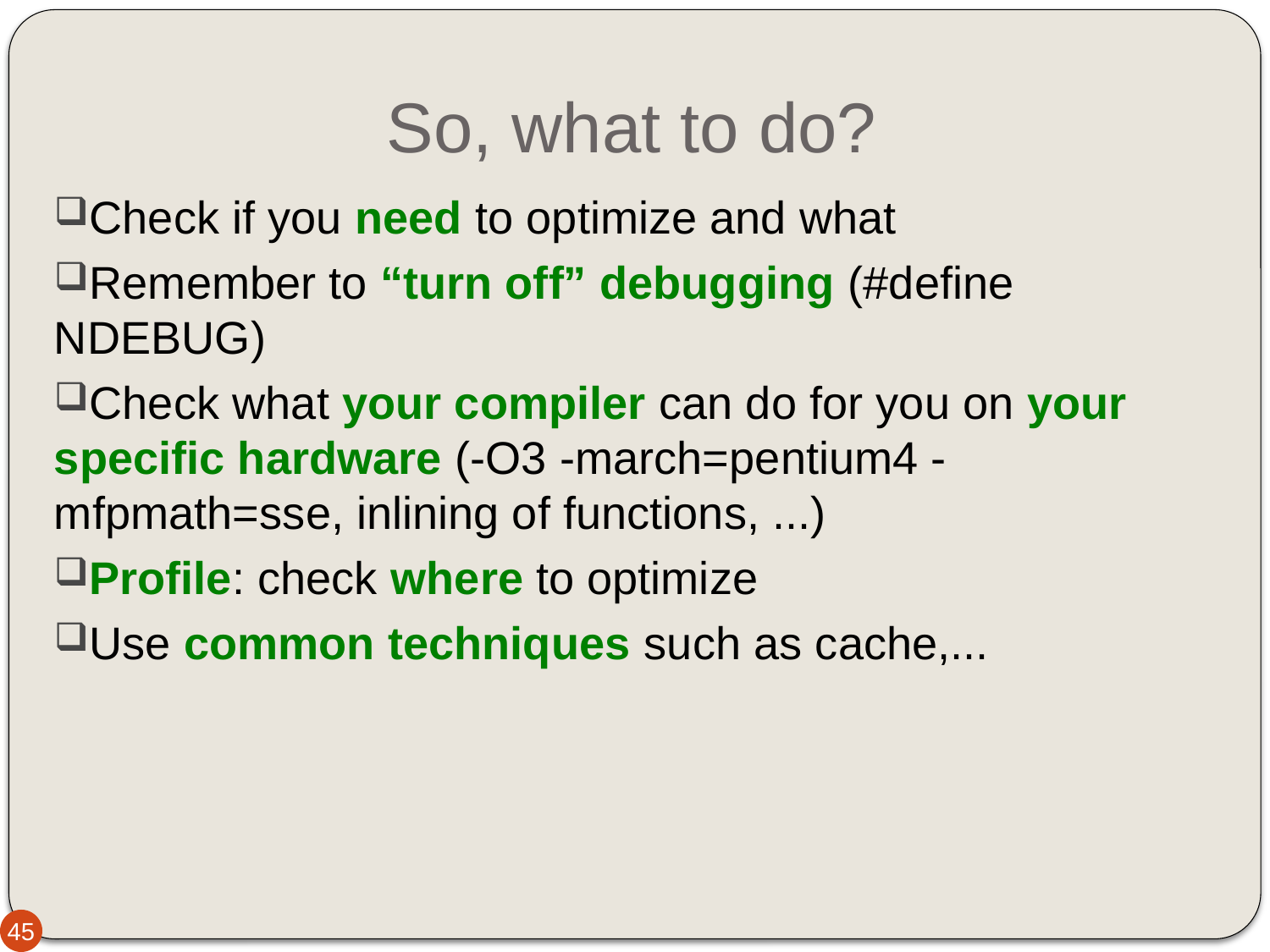

So, what to do?
Check if you need to optimize and what
Remember to “turn off” debugging (#define NDEBUG)
Check what your compiler can do for you on your specific hardware (-O3 -march=pentium4 -mfpmath=sse, inlining of functions, ...)
Profile: check where to optimize
Use common techniques such as cache,...
45